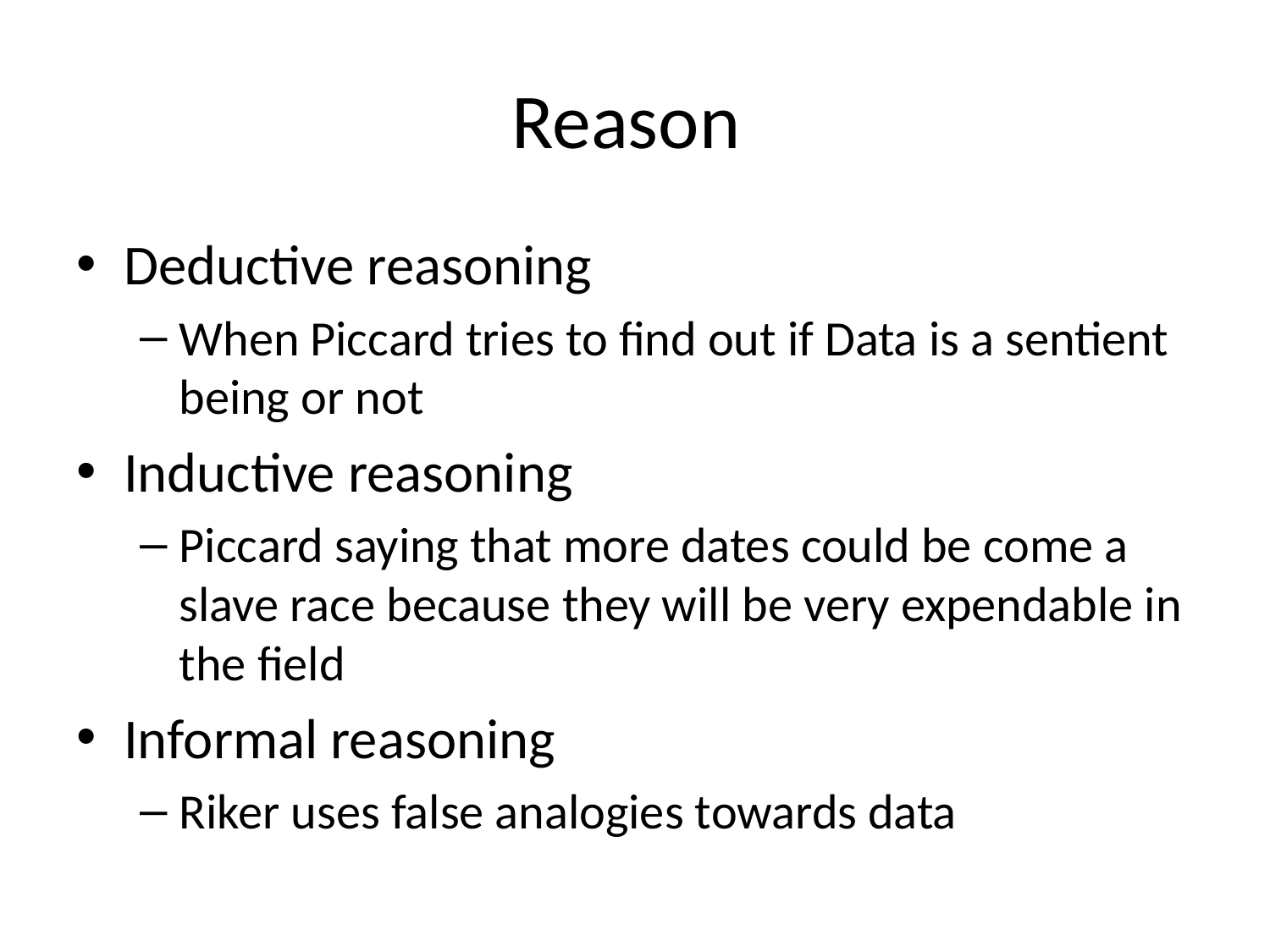

# Reason
Deductive reasoning
When Piccard tries to find out if Data is a sentient  being or not
Inductive reasoning
Piccard saying that more dates could be come a slave race because they will be very expendable in the field
Informal reasoning
Riker uses false analogies towards data